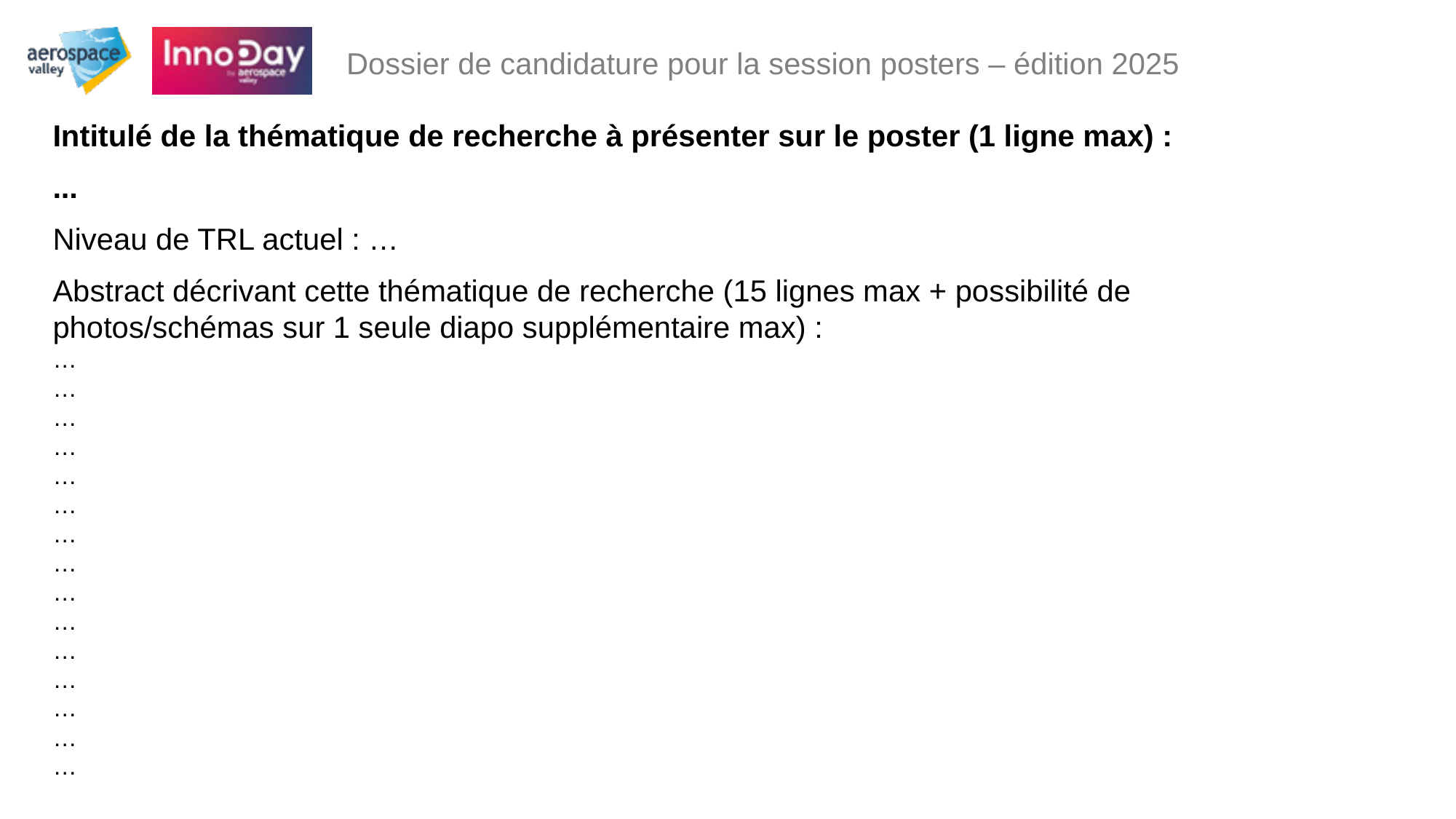

Intitulé de la thématique de recherche à présenter sur le poster (1 ligne max) :
...
Niveau de TRL actuel : …
Abstract décrivant cette thématique de recherche (15 lignes max + possibilité de photos/schémas sur 1 seule diapo supplémentaire max) :
…
…
…
…
…
…
…
…
…
…
…
…
…
…
…